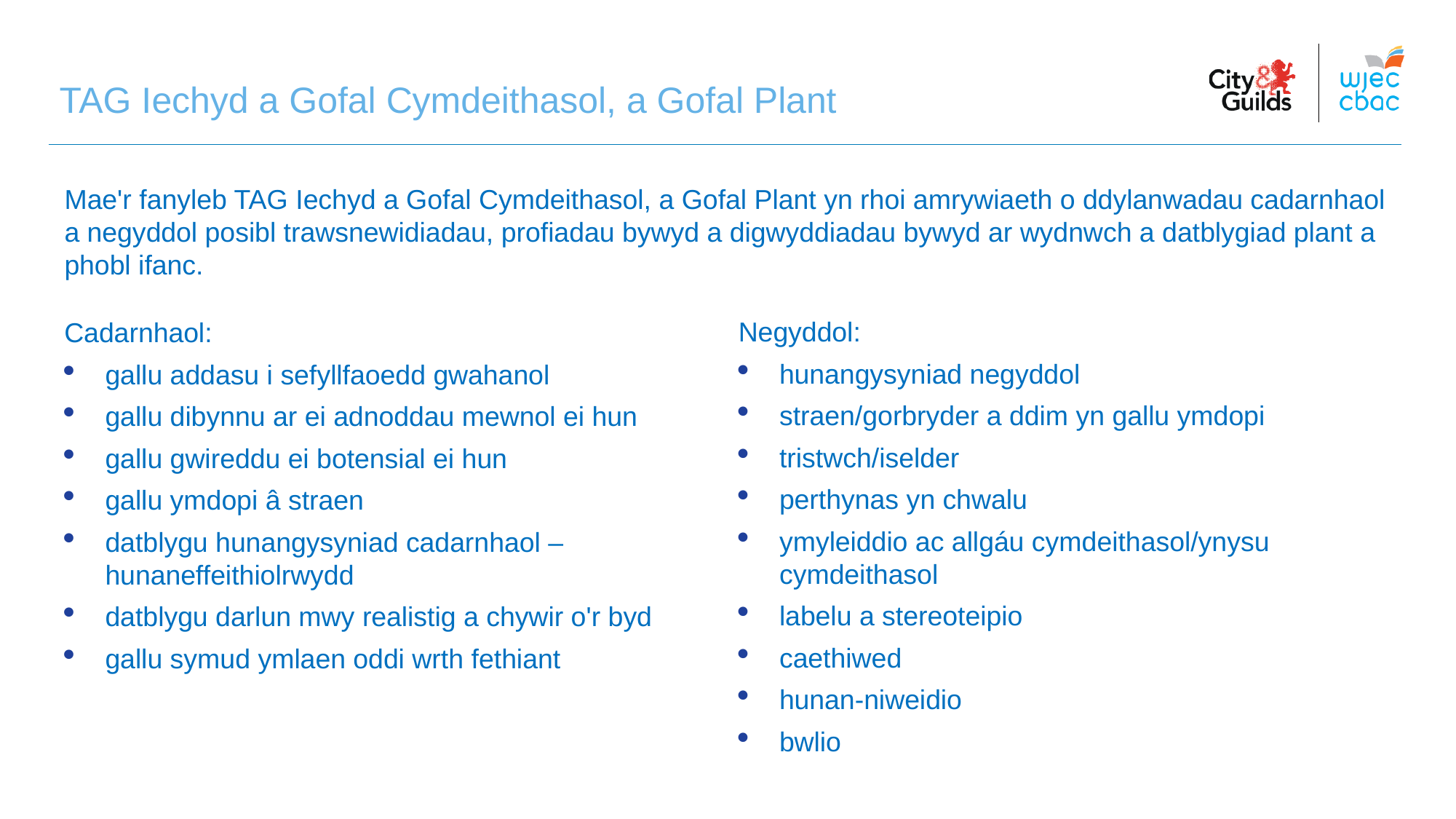

TAG Iechyd a Gofal Cymdeithasol, a Gofal Plant
Mae'r fanyleb TAG Iechyd a Gofal Cymdeithasol, a Gofal Plant yn rhoi amrywiaeth o ddylanwadau cadarnhaol a negyddol posibl trawsnewidiadau, profiadau bywyd a digwyddiadau bywyd ar wydnwch a datblygiad plant a phobl ifanc.
Negyddol:
hunangysyniad negyddol
straen/gorbryder a ddim yn gallu ymdopi
tristwch/iselder
perthynas yn chwalu
ymyleiddio ac allgáu cymdeithasol/ynysu cymdeithasol
labelu a stereoteipio
caethiwed
hunan-niweidio
bwlio
Cadarnhaol:
gallu addasu i sefyllfaoedd gwahanol
gallu dibynnu ar ei adnoddau mewnol ei hun
gallu gwireddu ei botensial ei hun
gallu ymdopi â straen
datblygu hunangysyniad cadarnhaol – hunaneffeithiolrwydd
datblygu darlun mwy realistig a chywir o'r byd
gallu symud ymlaen oddi wrth fethiant